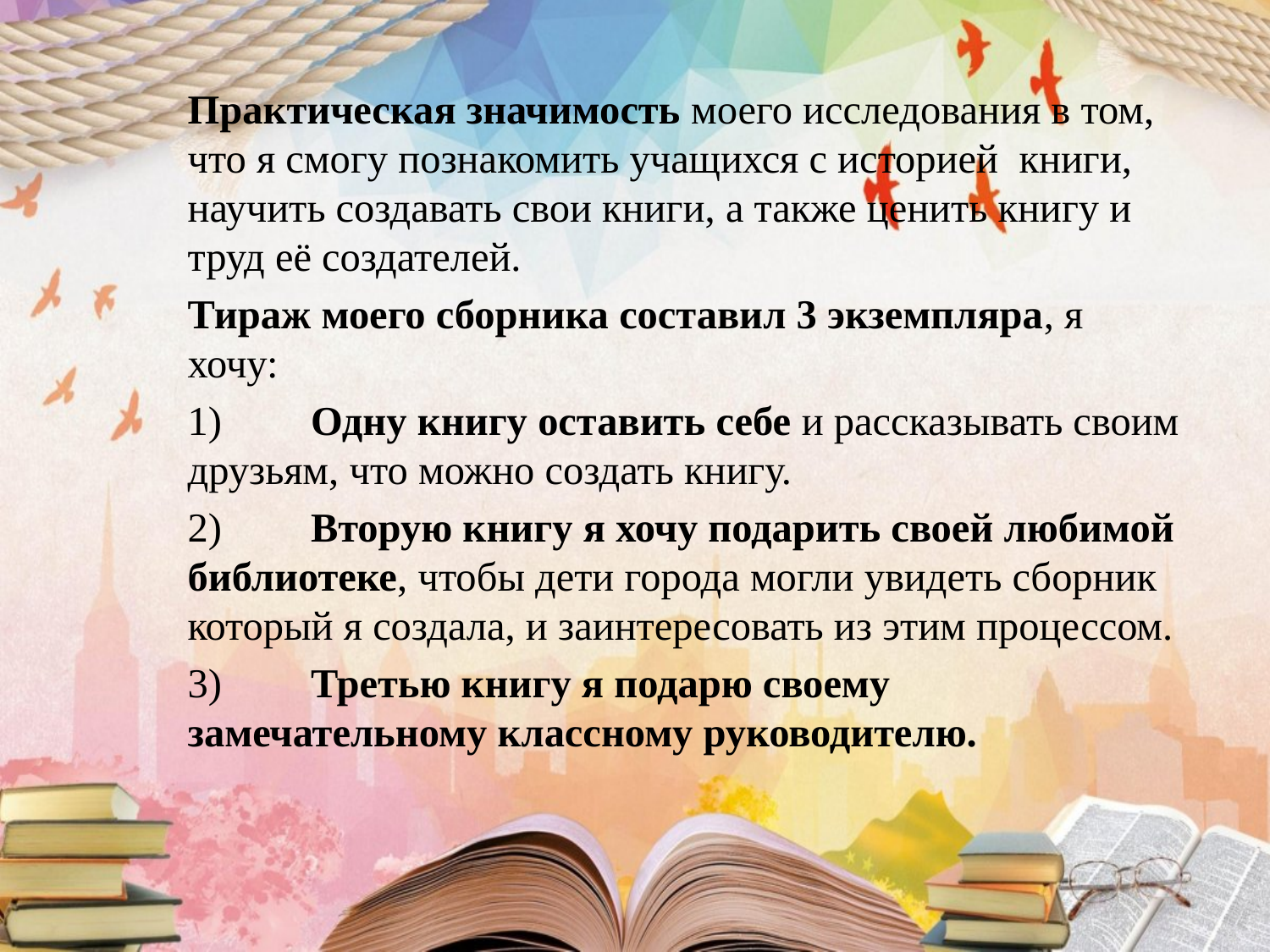

Практическая значимость моего исследования в том, что я смогу познакомить учащихся с историей  книги, научить создавать свои книги, а также ценить книгу и труд её создателей.
Тираж моего сборника составил 3 экземпляра, я хочу:
1)	Одну книгу оставить себе и рассказывать своим друзьям, что можно создать книгу.
2)	Вторую книгу я хочу подарить своей любимой библиотеке, чтобы дети города могли увидеть сборник который я создала, и заинтересовать из этим процессом.
3)	Третью книгу я подарю своему замечательному классному руководителю.